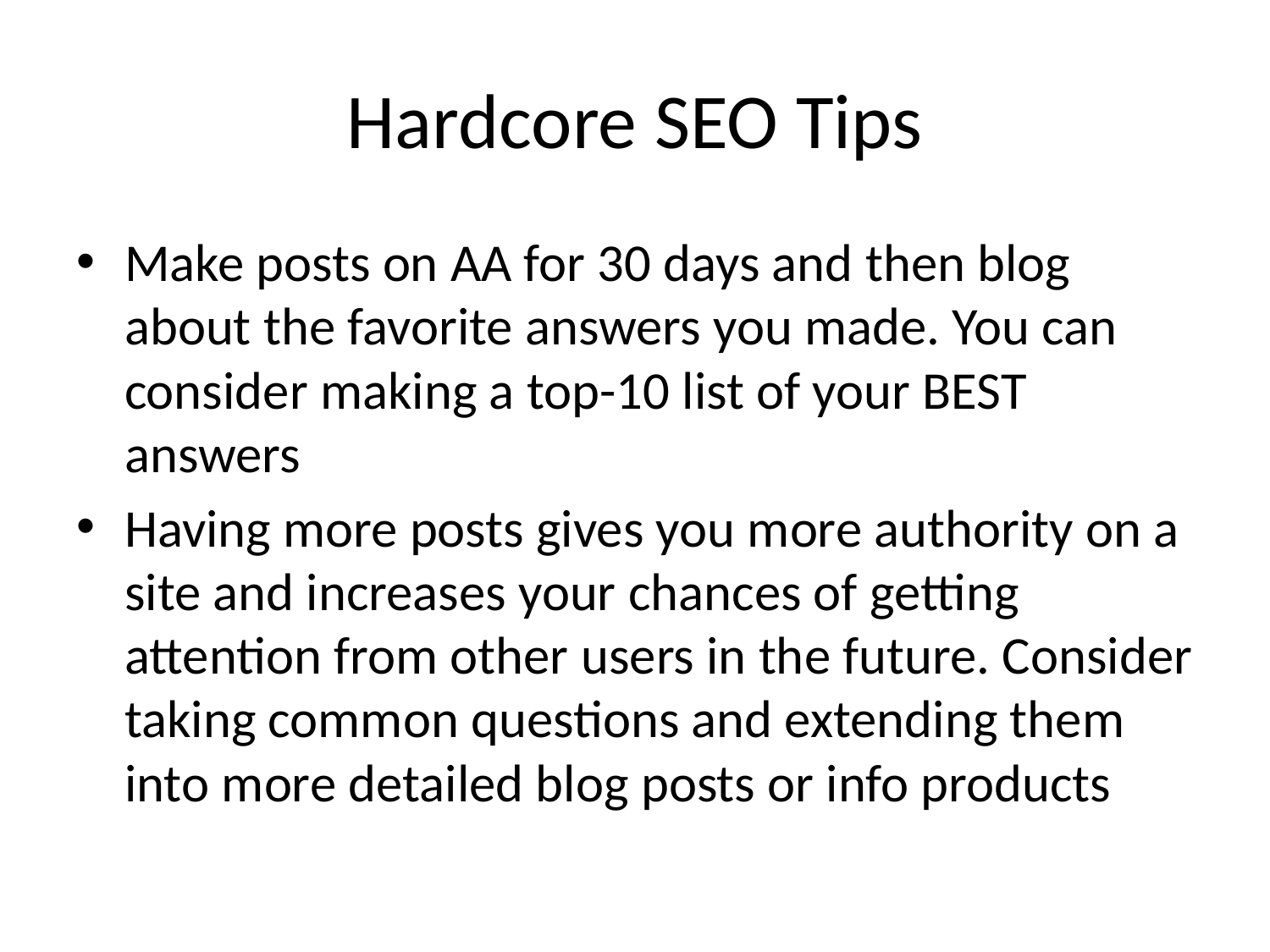

# Hardcore SEO Tips
Make posts on AA for 30 days and then blog about the favorite answers you made. You can consider making a top-10 list of your BEST answers
Having more posts gives you more authority on a site and increases your chances of getting attention from other users in the future. Consider taking common questions and extending them into more detailed blog posts or info products